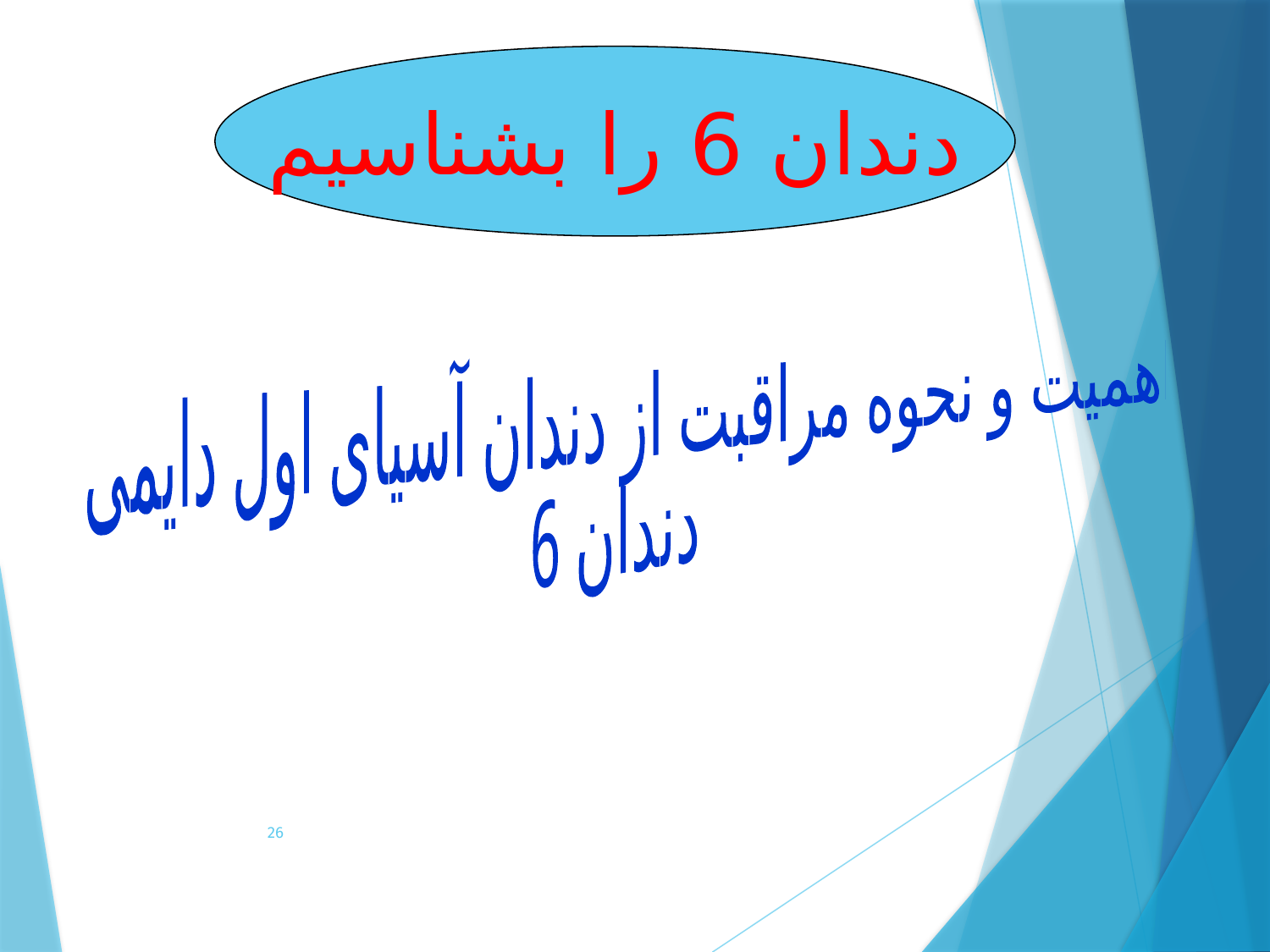

دندان 6 را بشناسیم
اهمیت و نحوه مراقبت از دندان آسیای اول دایمی
دندان 6
26